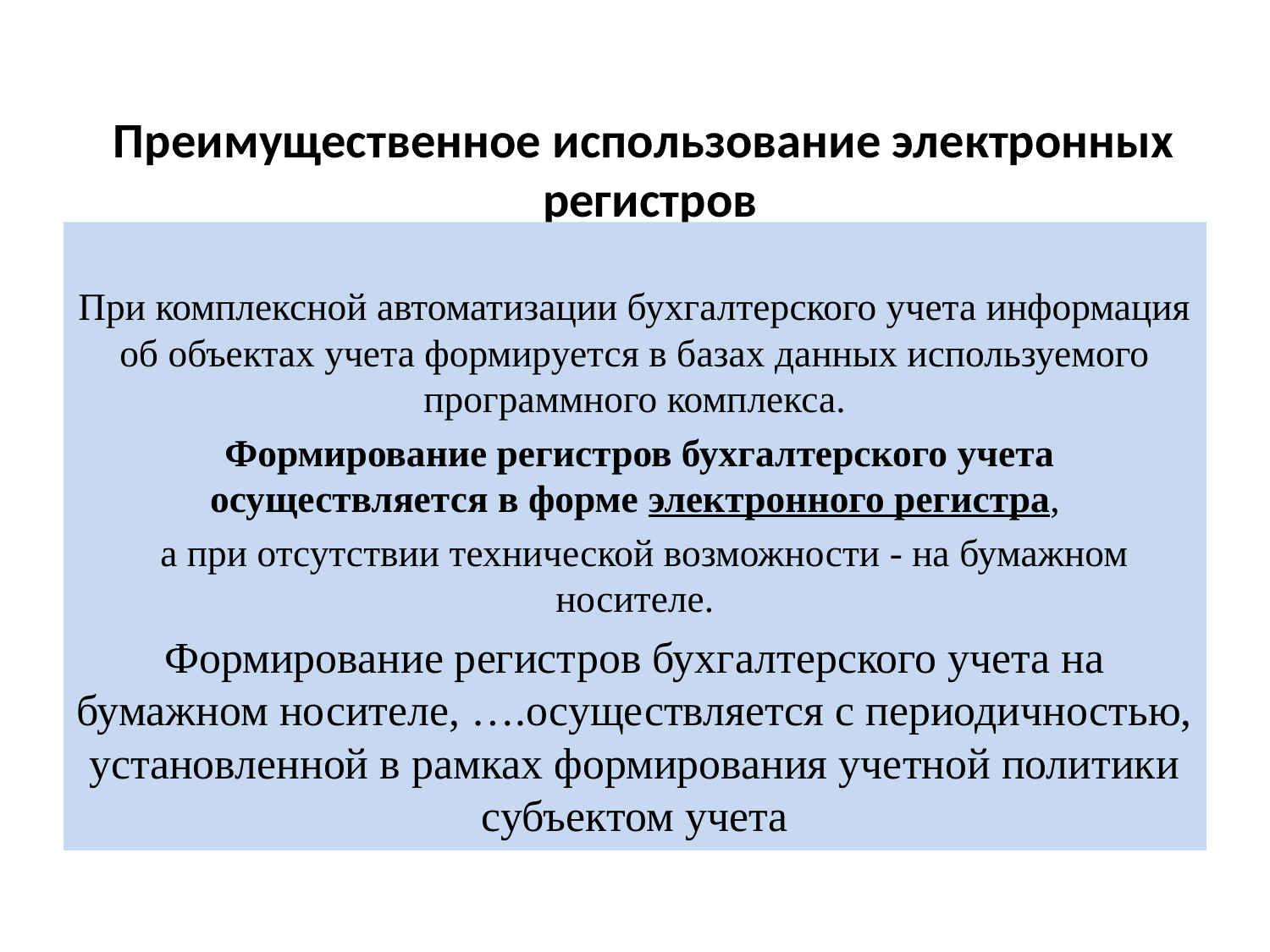

# Преимущественное использование электронных  регистров

При комплексной автоматизации бухгалтерского учета информация об объектах учета формируется в базах данных используемого программного комплекса.
 Формирование регистров бухгалтерского учета осуществляется в форме электронного регистра,
  а при отсутствии технической возможности - на бумажном носителе.
Формирование регистров бухгалтерского учета на бумажном носителе, ….осуществляется с периодичностью, установленной в рамках формирования учетной политики субъектом учета